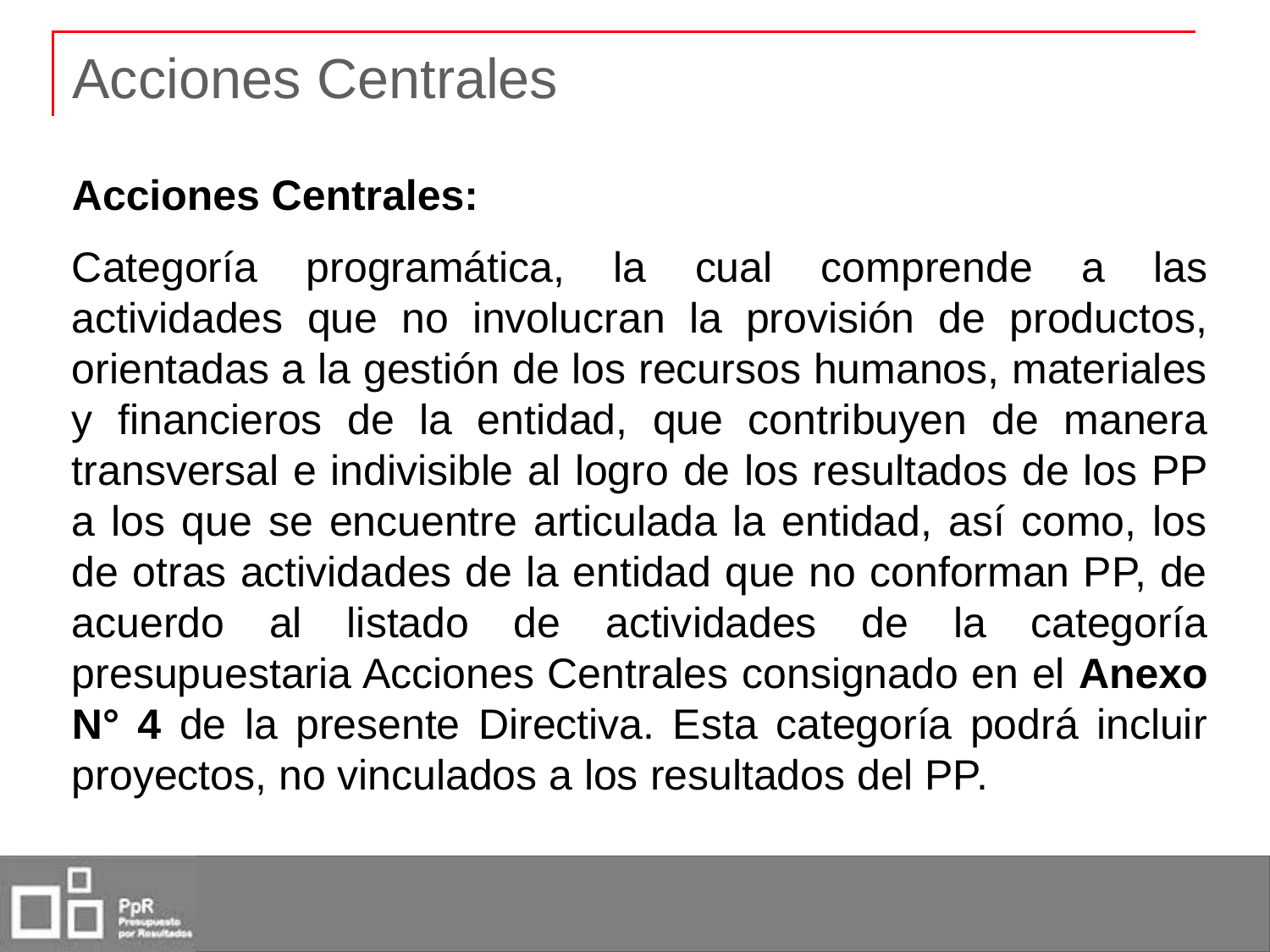

# Acciones Centrales
Acciones Centrales:

Categoría programática, la cual comprende a las actividades que no involucran la provisión de productos, orientadas a la gestión de los recursos humanos, materiales y financieros de la entidad, que contribuyen de manera transversal e indivisible al logro de los resultados de los PP a los que se encuentre articulada la entidad, así como, los de otras actividades de la entidad que no conforman PP, de acuerdo al listado de actividades de la categoría presupuestaria Acciones Centrales consignado en el Anexo N° 4 de la presente Directiva. Esta categoría podrá incluir proyectos, no vinculados a los resultados del PP.